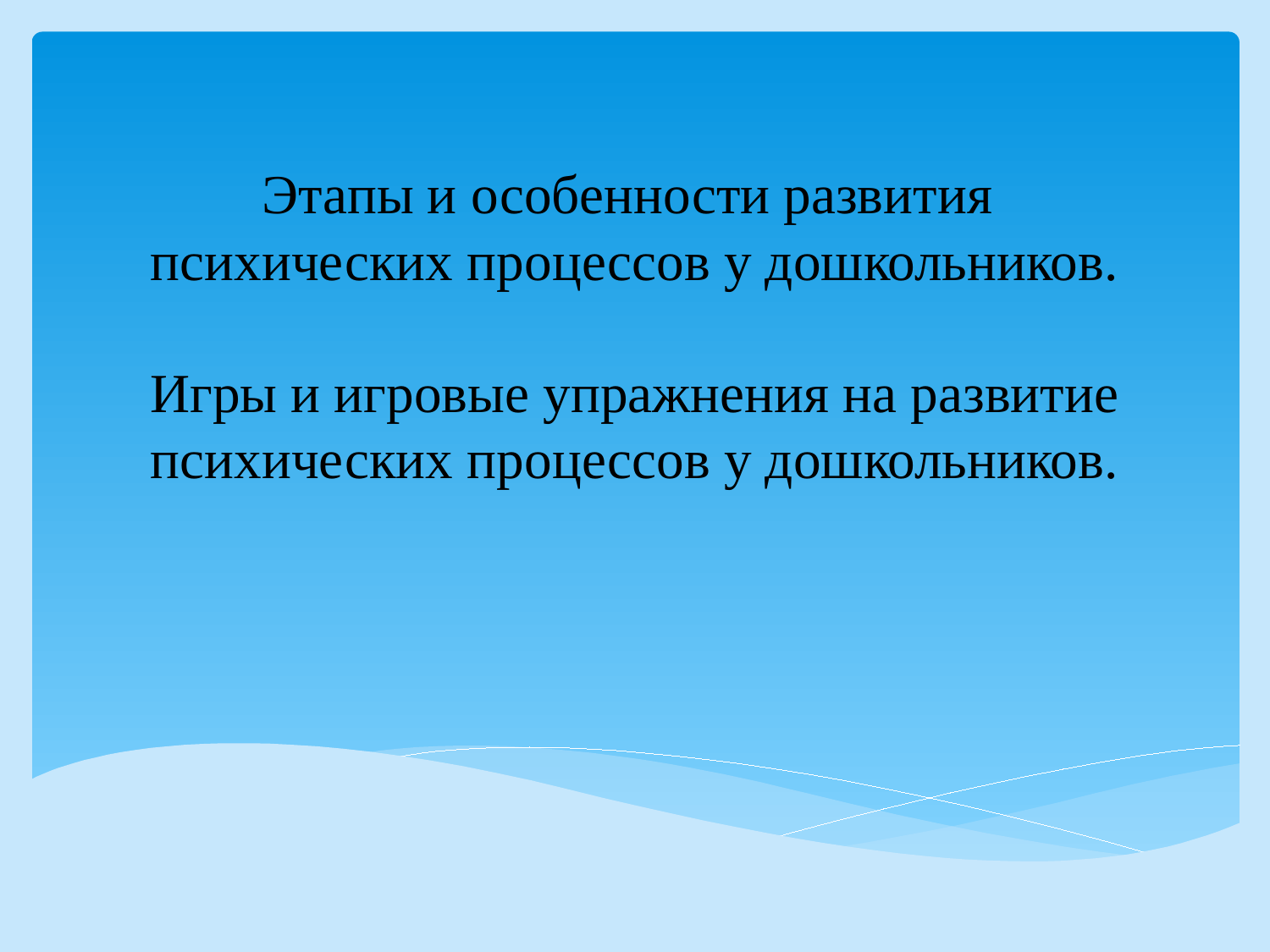

# Этапы и особенности развития  психических процессов у дошкольников. Игры и игровые упражнения на развитие психических процессов у дошкольников.